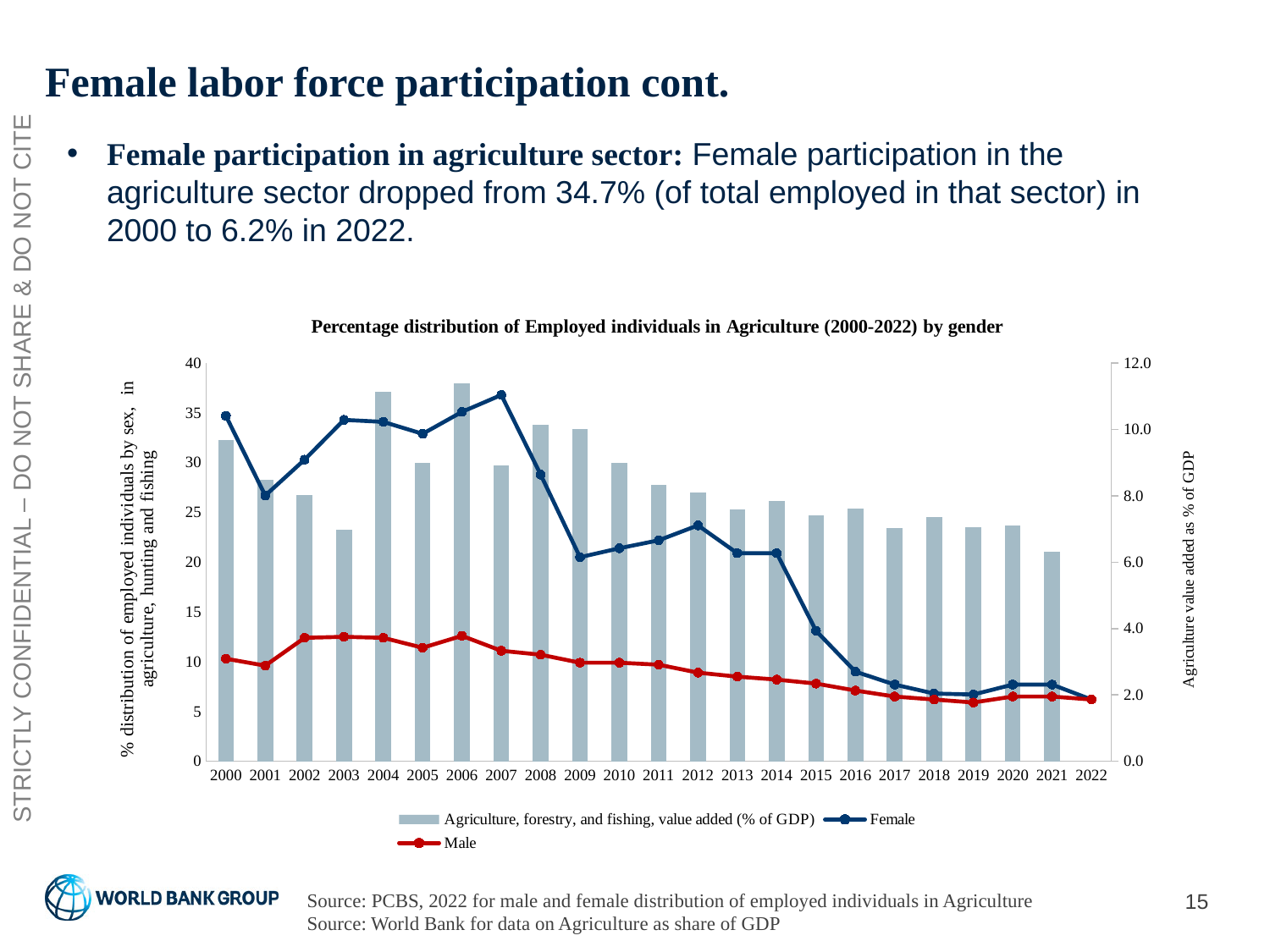

# Female labor force participation cont.
Female participation in agriculture sector: Female participation in the agriculture sector dropped from 34.7% (of total employed in that sector) in 2000 to 6.2% in 2022.

### Chart: Percentage distribution of Employed individuals in Agriculture (2000-2022) by gender

| Category | Agriculture, forestry, and fishing, value added (% of GDP) | Female | Male |
|---|---|---|---|
STRICTLY CONFIDENTIAL – DO NOT SHARE & DO NOT CITE
Source: PCBS, 2022 for male and female distribution of employed individuals in Agriculture
Source: World Bank for data on Agriculture as share of GDP
15